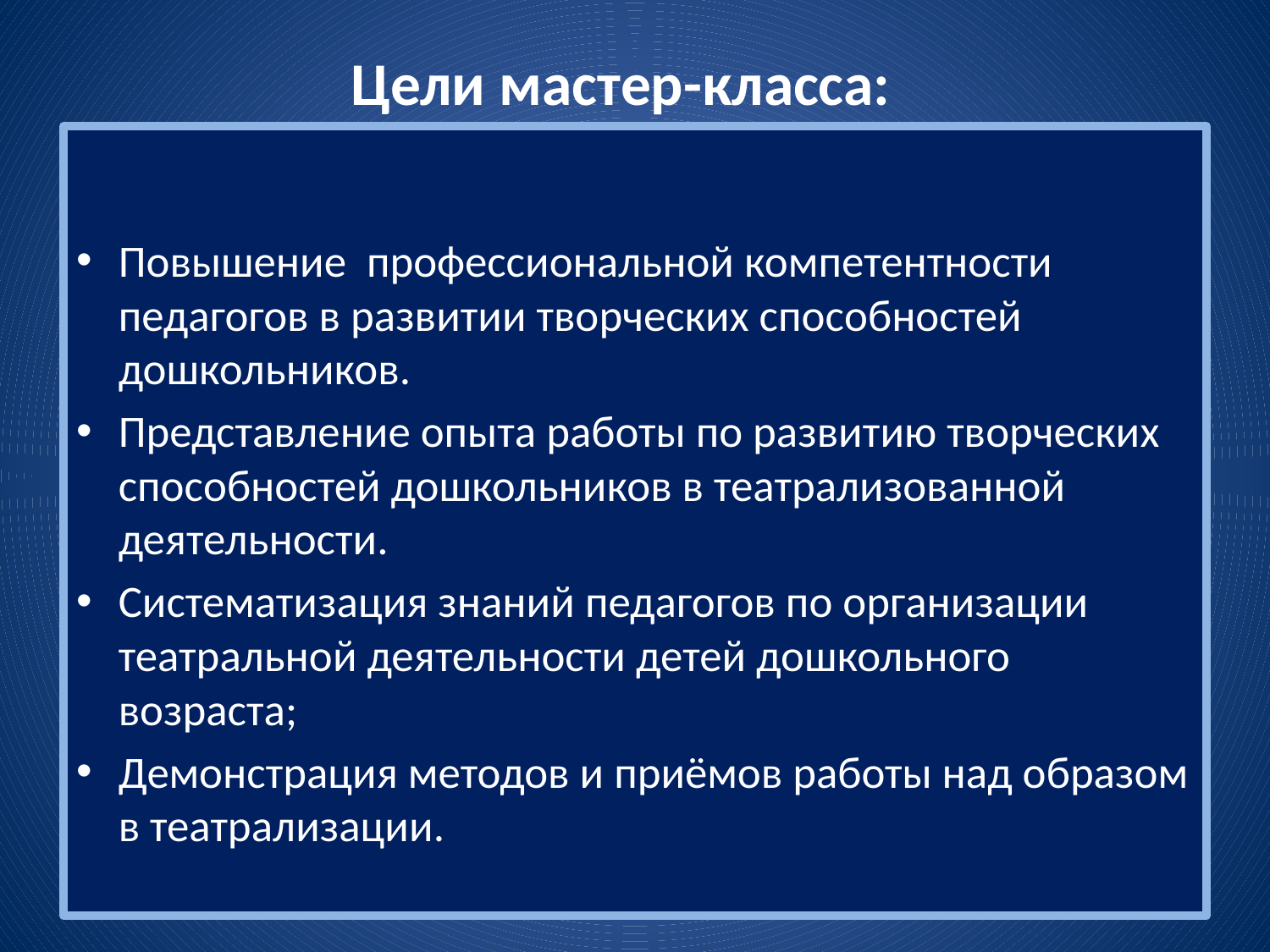

# Цели мастер-класса:

Повышение  профессиональной компетентности педагогов в развитии творческих способностей дошкольников.
Представление опыта работы по развитию творческих способностей дошкольников в театрализованной деятельности.
Систематизация знаний педагогов по организации театральной деятельности детей дошкольного возраста;
Демонстрация методов и приёмов работы над образом в театрализации.